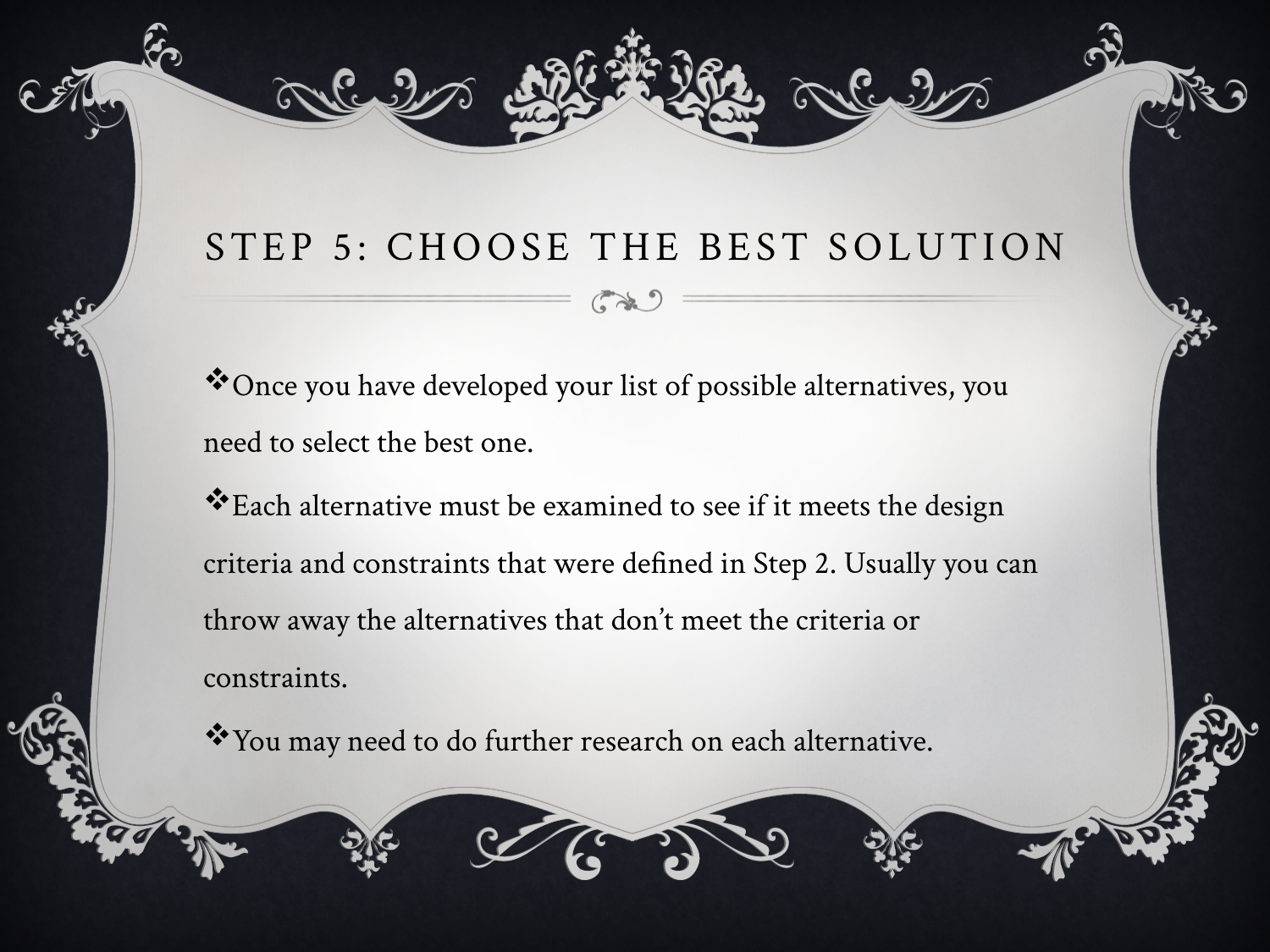

# Step 5: Choose the best solution
Once you have developed your list of possible alternatives, you need to select the best one.
Each alternative must be examined to see if it meets the design criteria and constraints that were defined in Step 2. Usually you can throw away the alternatives that don’t meet the criteria or constraints.
You may need to do further research on each alternative.